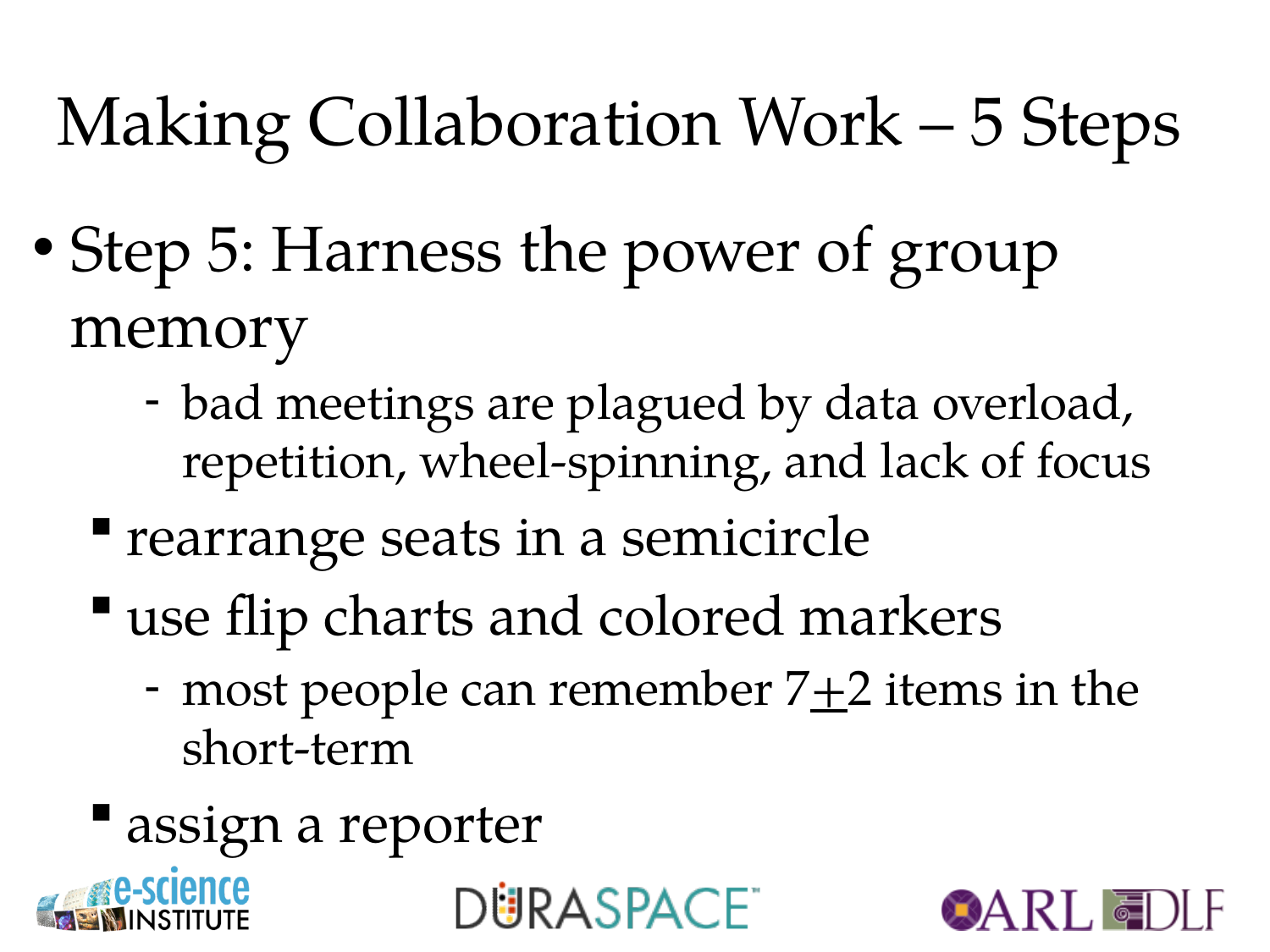

# Making Collaboration Work – 5 Steps
Step 5: Harness the power of group memory
bad meetings are plagued by data overload, repetition, wheel-spinning, and lack of focus
rearrange seats in a semicircle
use flip charts and colored markers
most people can remember 7+2 items in the short-term
assign a reporter